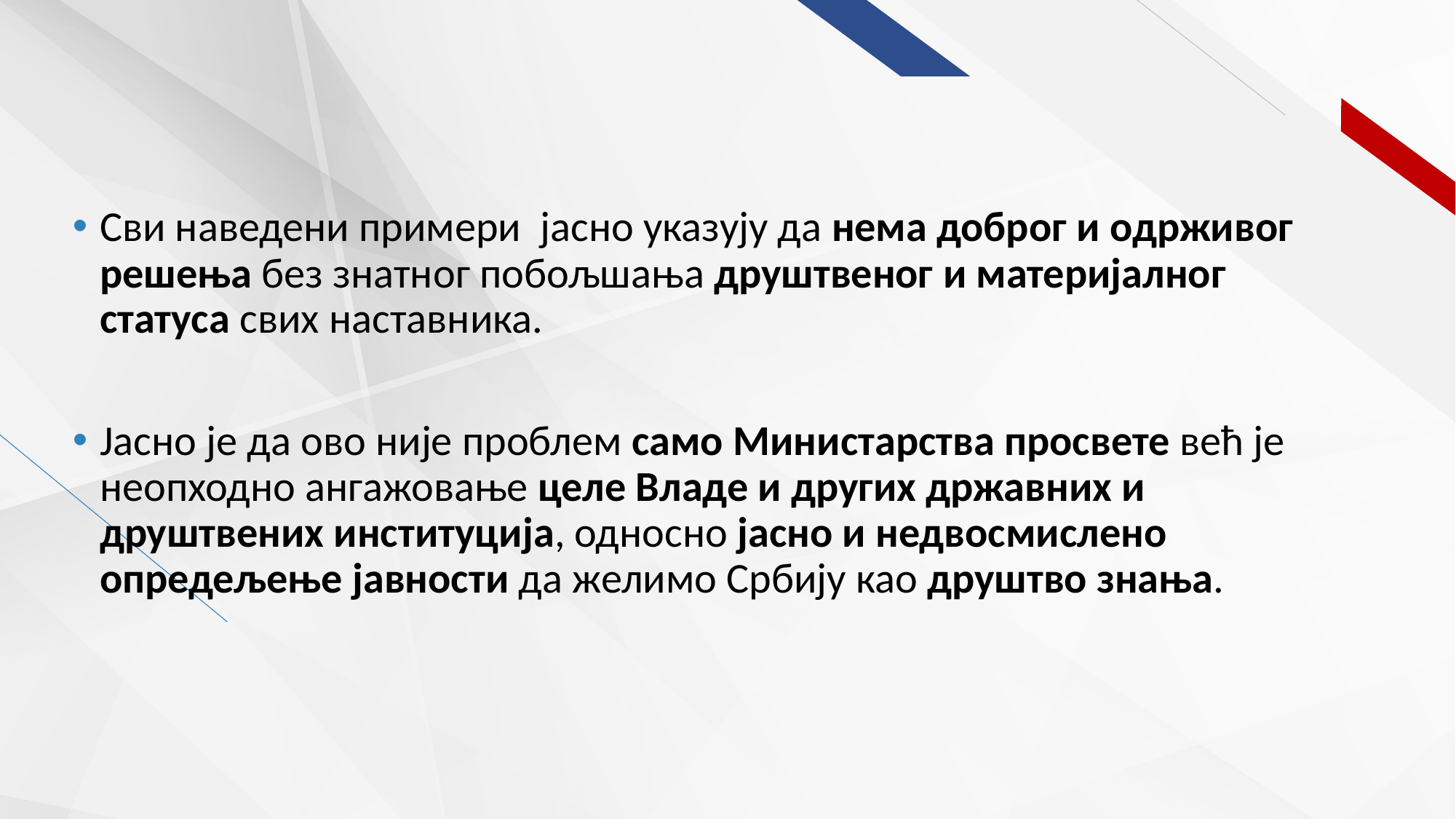

Сви наведени примери  јасно указују да нема доброг и одрживог решења без знатног побољшања друштвеног и материјалног статуса свих наставника.

Jасно je да ово није проблем само Министарства просвете већ је неопходно ангажовање целе Владе и других државних и друштвених институција, односно јасно и недвосмислено опредељење јавности да желимо Србију као друштво знања.